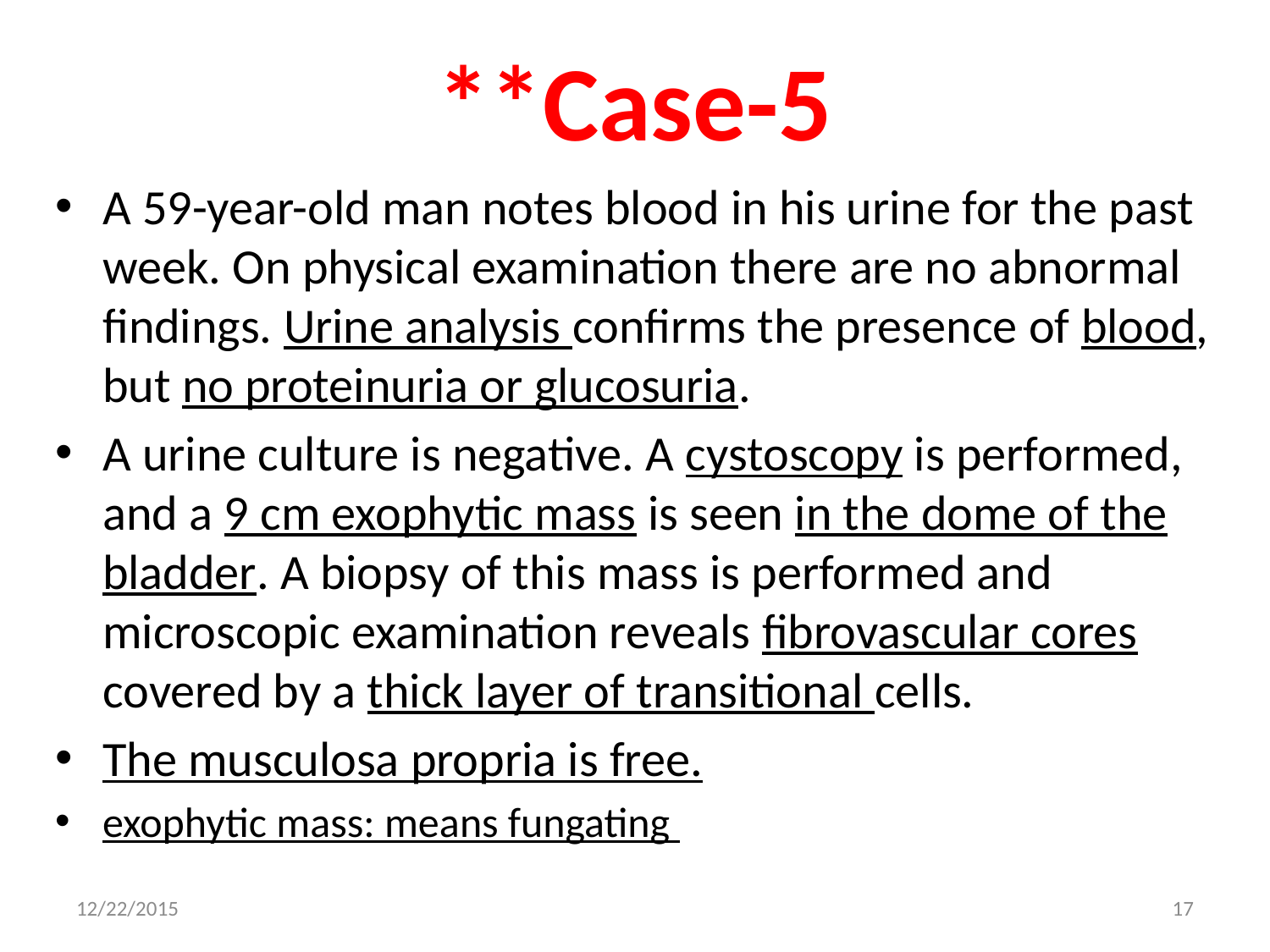

# **Case-5
A 59-year-old man notes blood in his urine for the past week. On physical examination there are no abnormal findings. Urine analysis confirms the presence of blood, but no proteinuria or glucosuria.
A urine culture is negative. A cystoscopy is performed, and a 9 cm exophytic mass is seen in the dome of the bladder. A biopsy of this mass is performed and microscopic examination reveals fibrovascular cores covered by a thick layer of transitional cells.
The musculosa propria is free.
exophytic mass: means fungating
12/22/2015
17